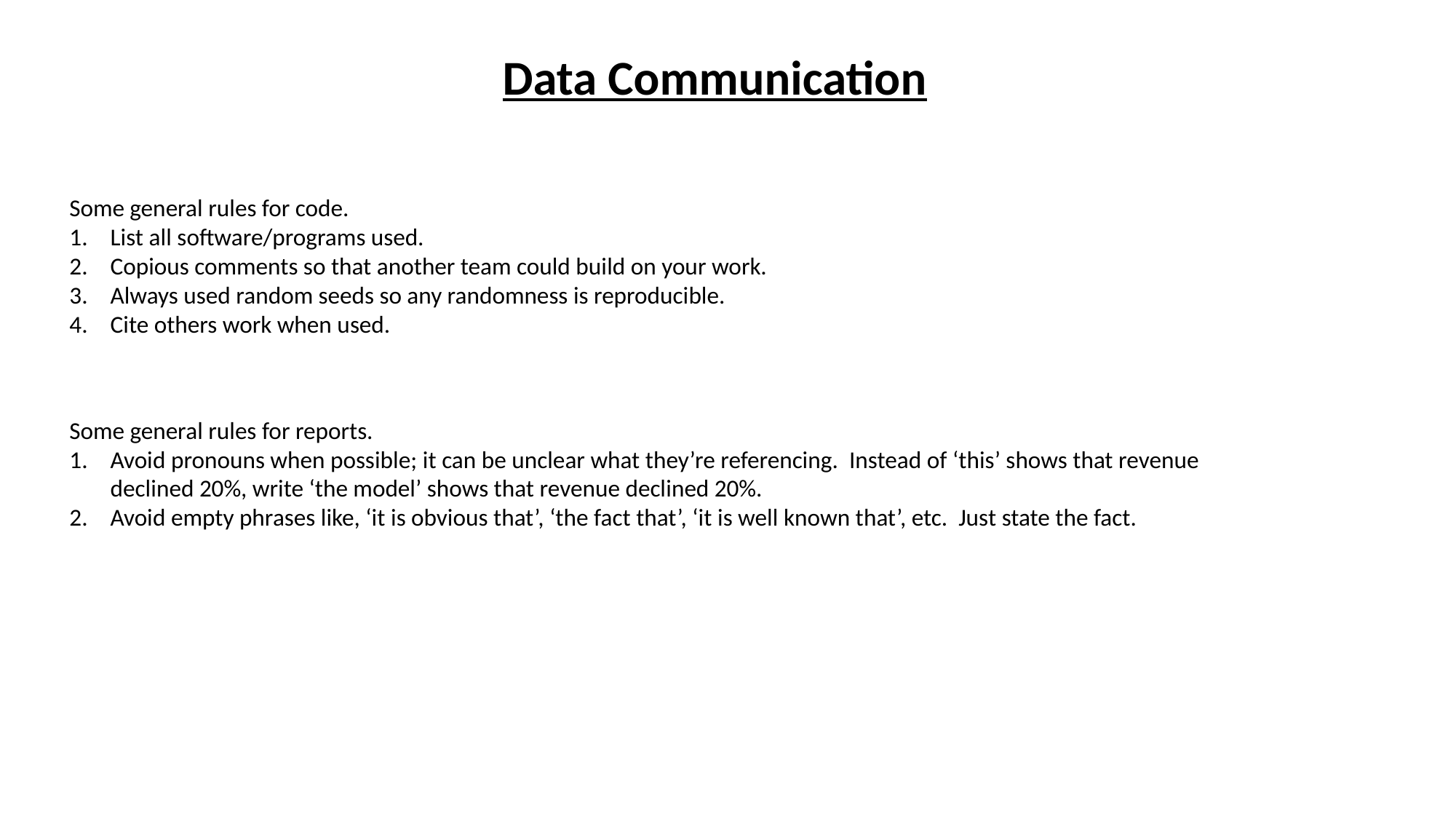

Data Communication
Some general rules for code.
List all software/programs used.
Copious comments so that another team could build on your work.
Always used random seeds so any randomness is reproducible.
Cite others work when used.
Some general rules for reports.
Avoid pronouns when possible; it can be unclear what they’re referencing.  Instead of ‘this’ shows that revenue declined 20%, write ‘the model’ shows that revenue declined 20%.
Avoid empty phrases like, ‘it is obvious that’, ‘the fact that’, ‘it is well known that’, etc.  Just state the fact.